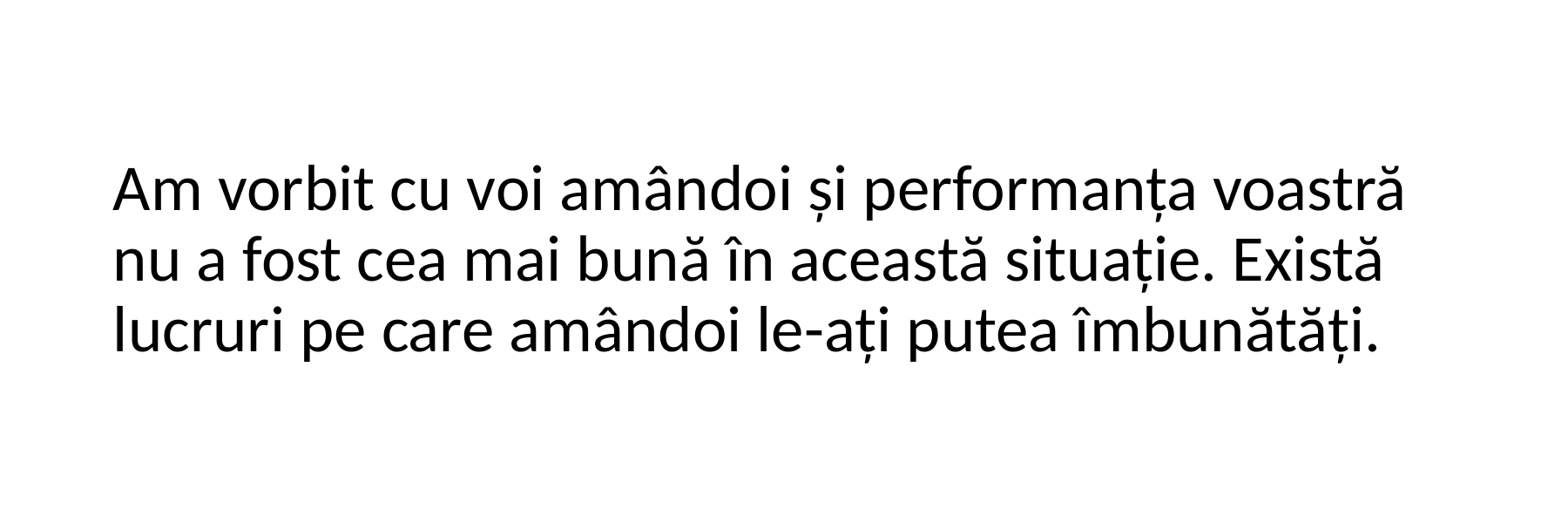

Am vorbit cu voi amândoi și performanța voastră nu a fost cea mai bună în această situație. Există lucruri pe care amândoi le-ați putea îmbunătăți.